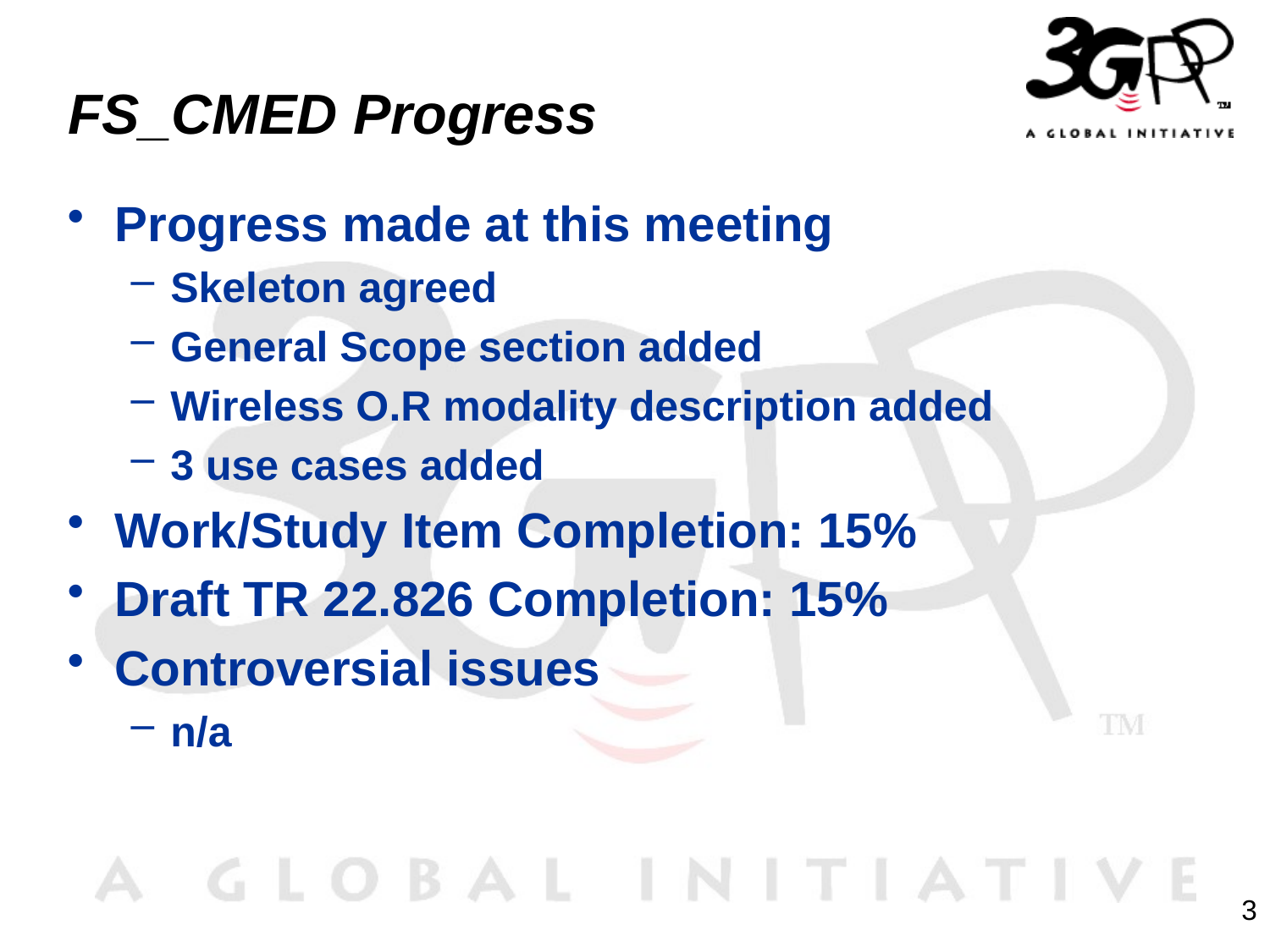

# FS_CMED Progress
Progress made at this meeting
Skeleton agreed
General Scope section added
Wireless O.R modality description added
3 use cases added
Work/Study Item Completion: 15%
Draft TR 22.826 Completion: 15%
Controversial issues
n/a
3